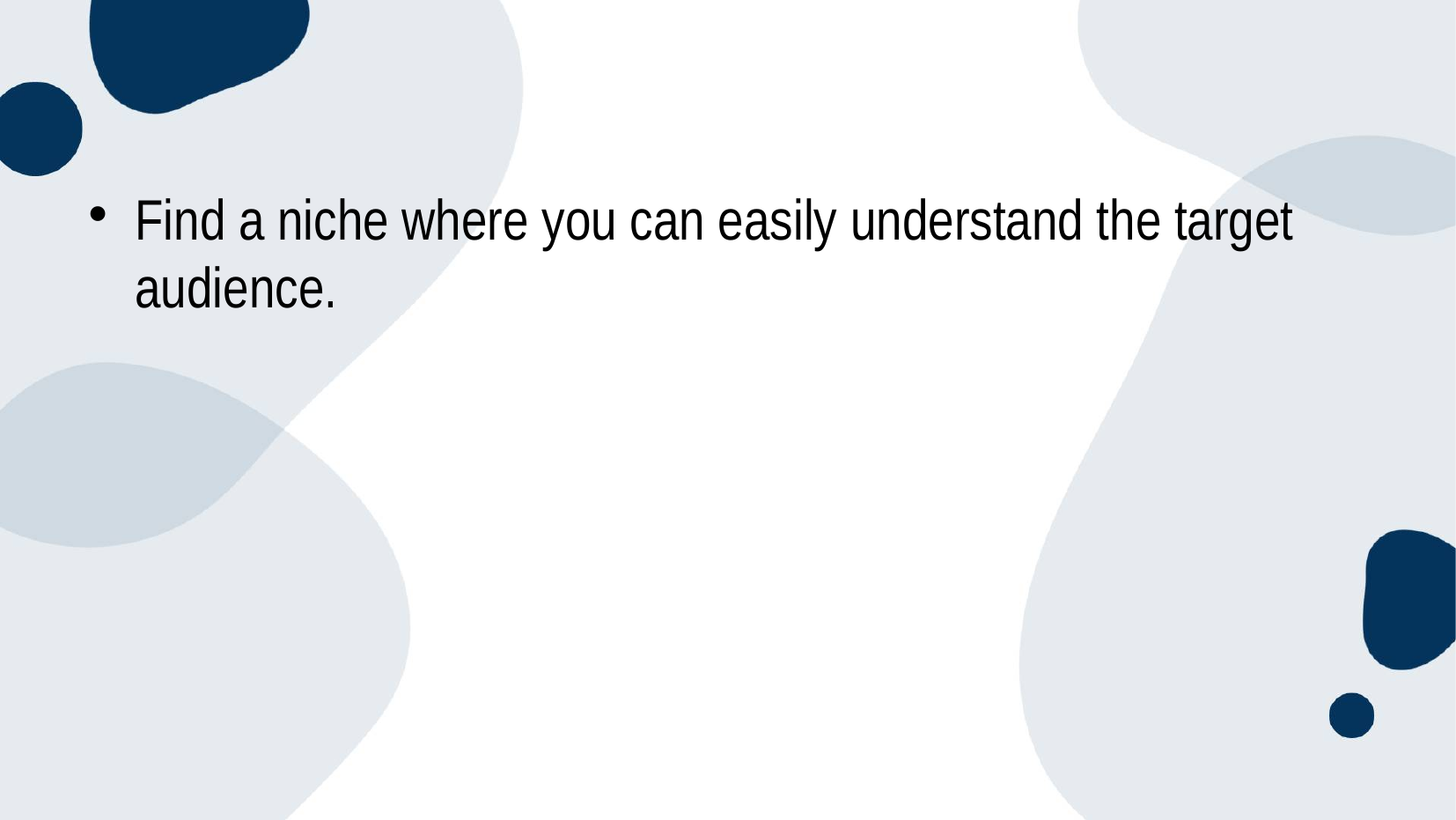

#
Find a niche where you can easily understand the target audience.